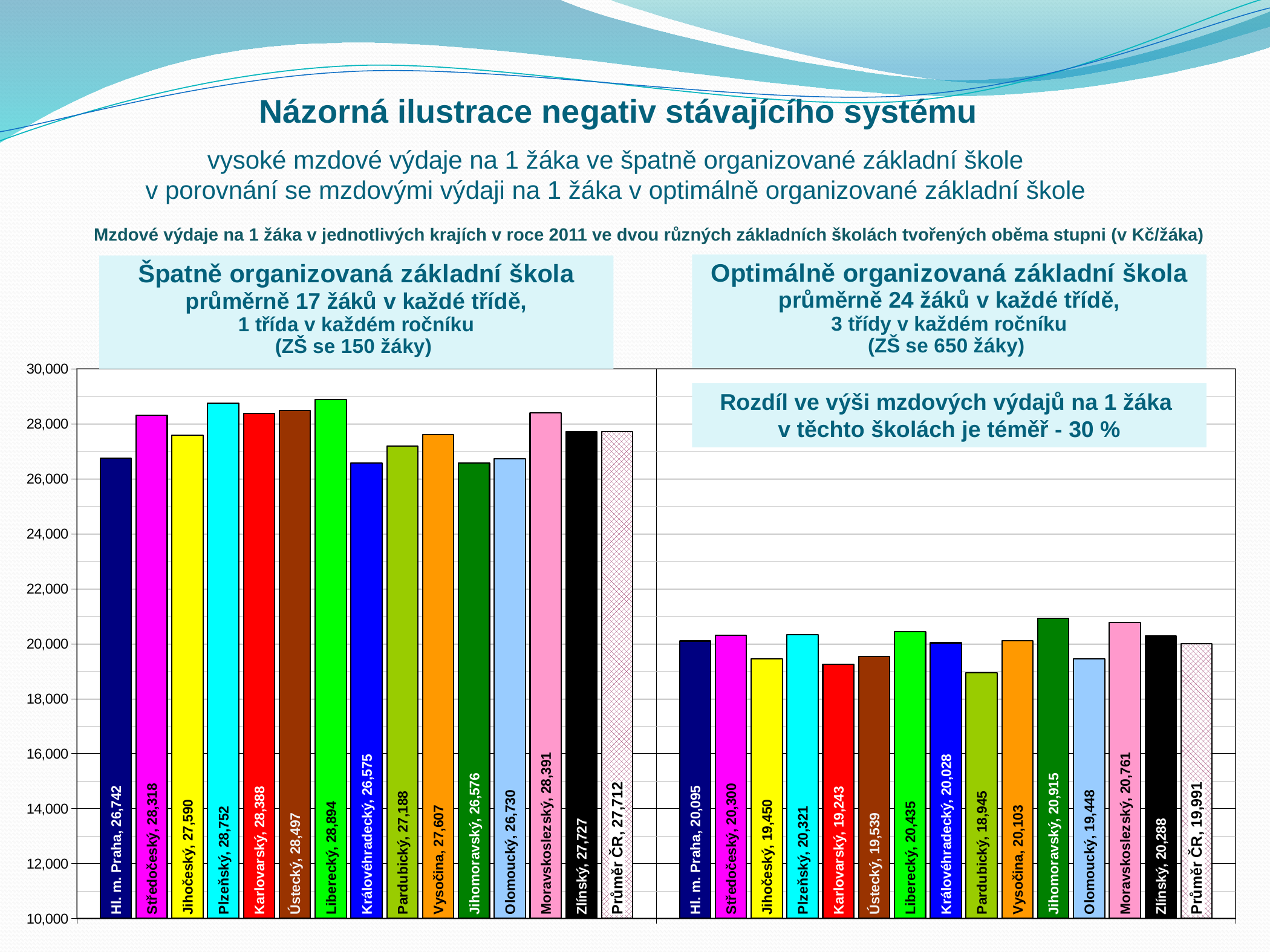

Názorná ilustrace negativ stávajícího systému
vysoké mzdové výdaje na 1 žáka ve špatně organizované základní škole
v porovnání se mzdovými výdaji na 1 žáka v optimálně organizované základní škole
Mzdové výdaje na 1 žáka v jednotlivých krajích v roce 2011 ve dvou různých základních školách tvořených oběma stupni (v Kč/žáka)

### Chart

| Category | Hl. m. Praha | Středočeský | Jihočeský | Plzeňský | Karlovarský | Ústecký | Liberecký | Královéhradecký | Pardubický | Vysočina | Jihomoravský | Olomoucký | Moravskoslezský | Zlínský | Průměr ČR |
|---|---|---|---|---|---|---|---|---|---|---|---|---|---|---|---|
| 150 | 26741.540547050743 | 28318.0843639601 | 27590.253333333316 | 28752.246666666666 | 28387.606872149903 | 28496.799999999996 | 28894.08332550717 | 26575.376533333307 | 27188.253333333316 | 27606.87333333331 | 26576.093333333316 | 26730.233333333315 | 28390.62 | 27726.518750362942 | 27712.470266121247 |
| 650 | 20094.850976172438 | 20300.11617703129 | 19449.846153846152 | 20321.26923076923 | 19242.511063973787 | 19539.213846153845 | 20434.8490938693 | 20028.21741538462 | 18944.72153846152 | 20103.435384615404 | 20915.209230769226 | 19447.746153846154 | 20761.12 | 20288.122230920406 | 19990.802035415247 |
Rozdíl ve výši mzdových výdajů na 1 žáka
v těchto školách je téměř - 30 %